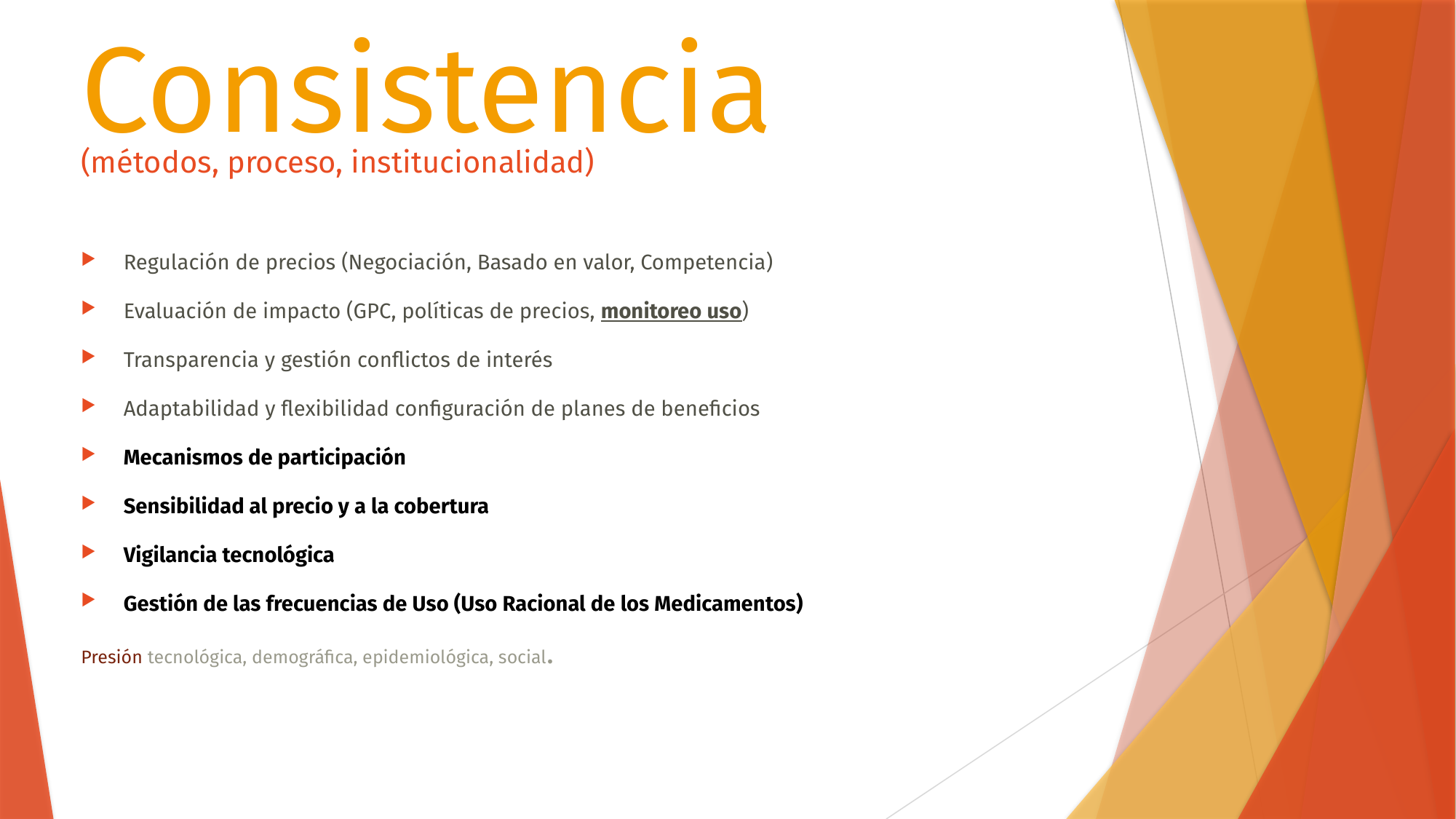

Consistencia
(métodos, proceso, institucionalidad)

Regulación de precios (Negociación, Basado en valor, Competencia)
Evaluación de impacto (GPC, políticas de precios, monitoreo uso)
Transparencia y gestión conflictos de interés
Adaptabilidad y flexibilidad configuración de planes de beneficios
Mecanismos de participación
Sensibilidad al precio y a la cobertura
Vigilancia tecnológica
Gestión de las frecuencias de Uso (Uso Racional de los Medicamentos)
Presión tecnológica, demográfica, epidemiológica, social.